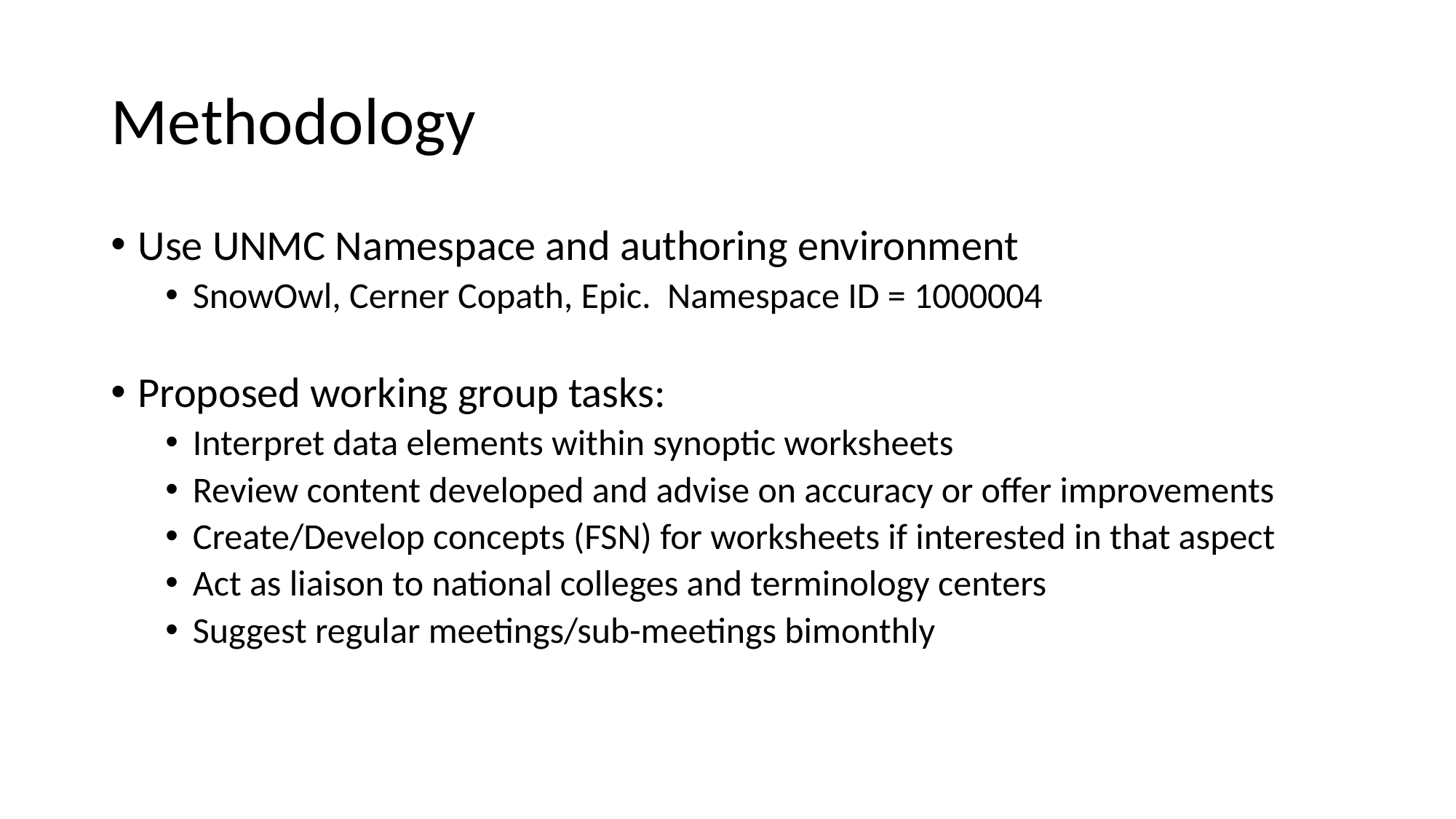

# Methodology
Use UNMC Namespace and authoring environment
SnowOwl, Cerner Copath, Epic.  Namespace ID = 1000004
Proposed working group tasks:
Interpret data elements within synoptic worksheets
Review content developed and advise on accuracy or offer improvements
Create/Develop concepts (FSN) for worksheets if interested in that aspect
Act as liaison to national colleges and terminology centers
Suggest regular meetings/sub-meetings bimonthly